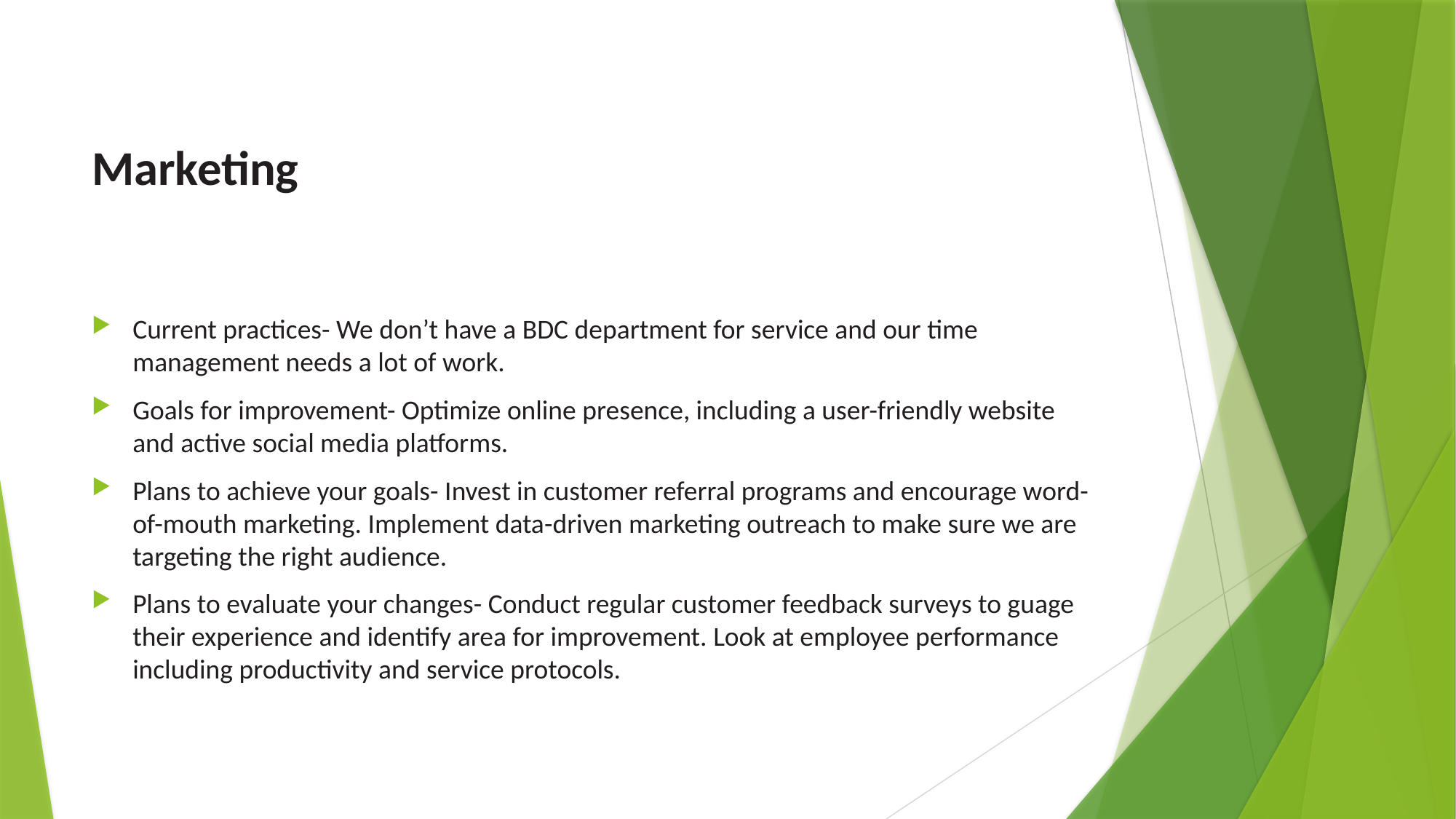

# Marketing

Current practices- We don’t have a BDC department for service and our time management needs a lot of work.
Goals for improvement- Optimize online presence, including a user-friendly website and active social media platforms.
Plans to achieve your goals- Invest in customer referral programs and encourage word-of-mouth marketing. Implement data-driven marketing outreach to make sure we are targeting the right audience.
Plans to evaluate your changes- Conduct regular customer feedback surveys to guage their experience and identify area for improvement. Look at employee performance including productivity and service protocols.